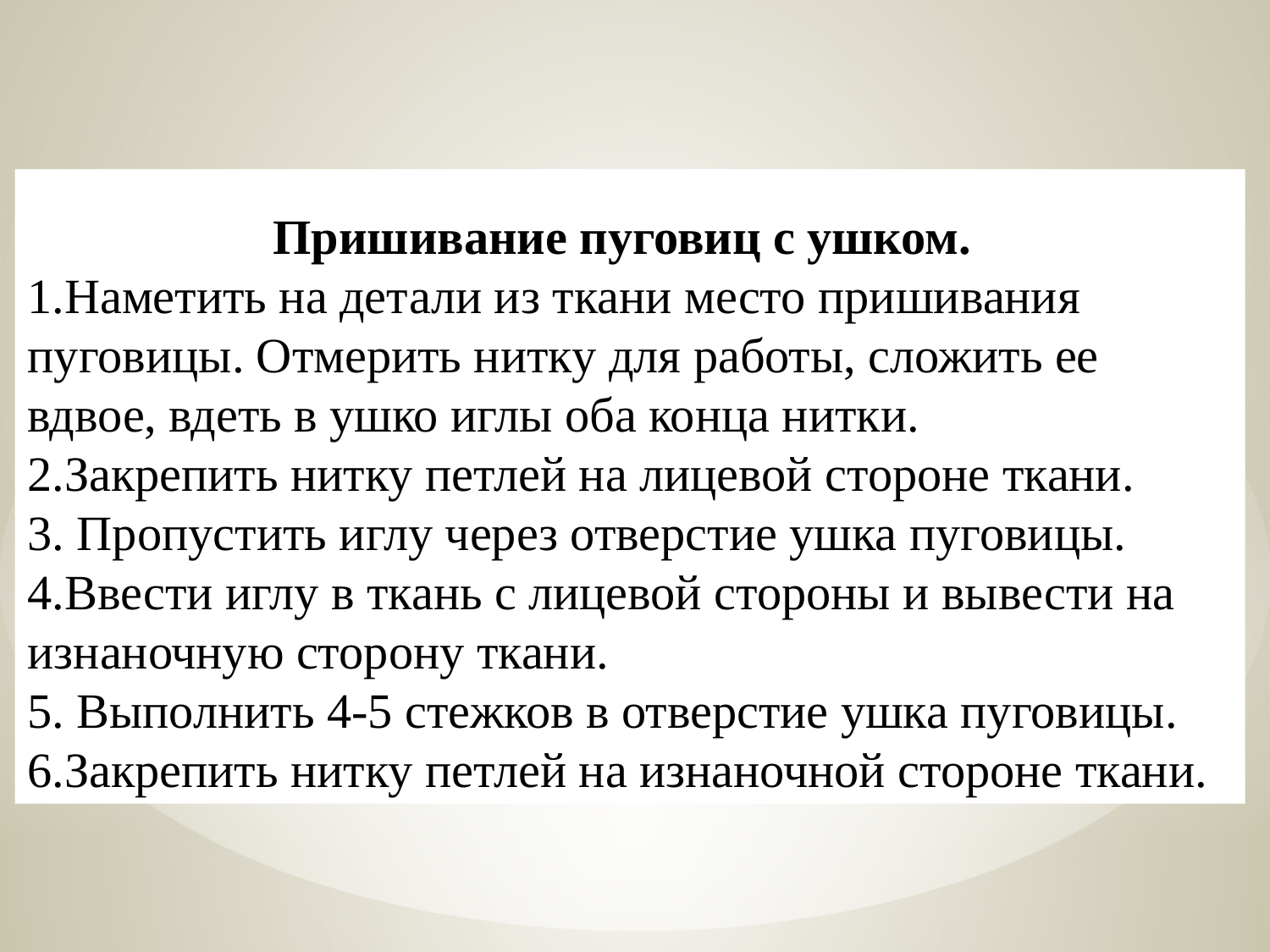

Пришивание пуговиц с ушком.
1.Наметить на детали из ткани место пришивания пуговицы. Отмерить нитку для работы, сложить ее вдвое, вдеть в ушко иглы оба конца нитки.
2.Закрепить нитку петлей на лицевой стороне ткани.
3. Пропустить иглу через отверстие ушка пуговицы.
4.Ввести иглу в ткань с лицевой стороны и вывести на изнаночную сторону ткани.
5. Выполнить 4-5 стежков в отверстие ушка пуговицы.
6.Закрепить нитку петлей на изнаночной стороне ткани.